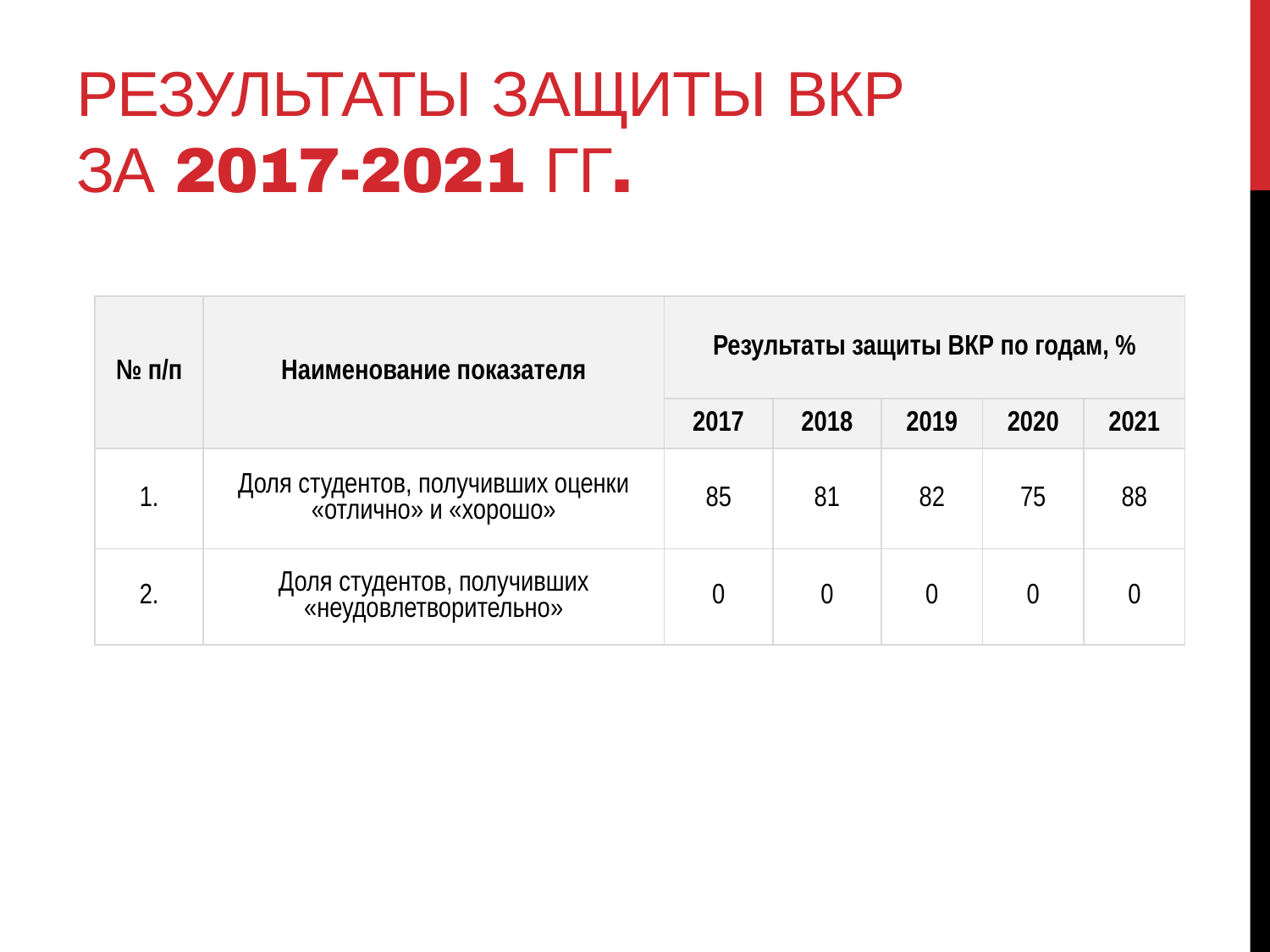

# Результаты защиты ВКР за 2017-2021 гг.
| № п/п | Наименование показателя | Результаты защиты ВКР по годам, % |  |  |  |  |
| --- | --- | --- | --- | --- | --- | --- |
|  |  | 2017 | 2018 | 2019 | 2020 | 2021 |
| 1. | Доля студентов, получивших оценки «отлично» и «хорошо» | 85 | 81 | 82 | 75 | 88 |
| 2. | Доля студентов, получивших «неудовлетворительно» | 0 | 0 | 0 | 0 | 0 |